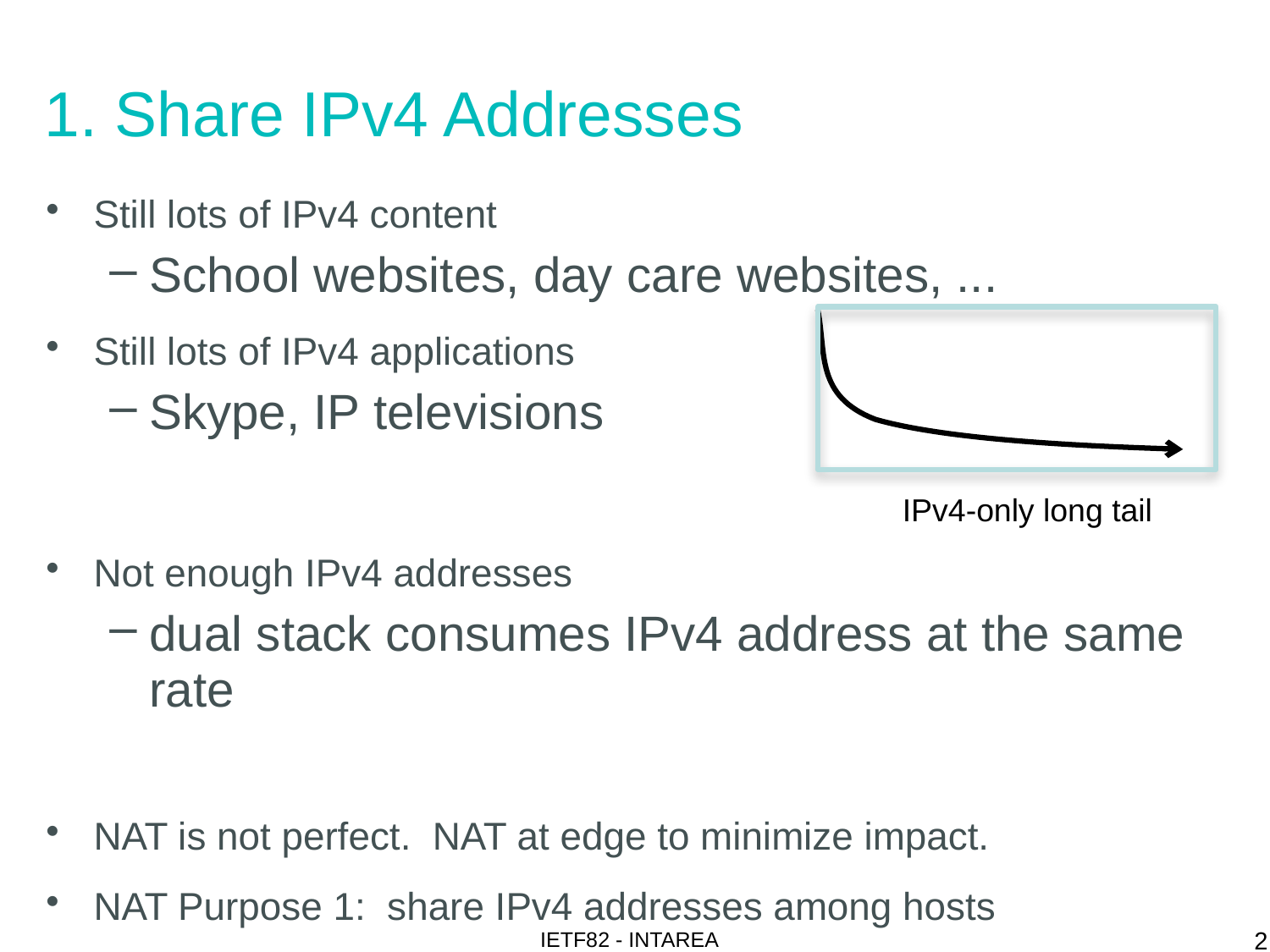

# 1. Share IPv4 Addresses
Still lots of IPv4 content
School websites, day care websites, ...
Still lots of IPv4 applications
Skype, IP televisions

Not enough IPv4 addresses
dual stack consumes IPv4 address at the same rate

NAT is not perfect.  NAT at edge to minimize impact.
NAT Purpose 1:  share IPv4 addresses among hosts

IPv4-only long tail
2
IETF82 - INTAREA